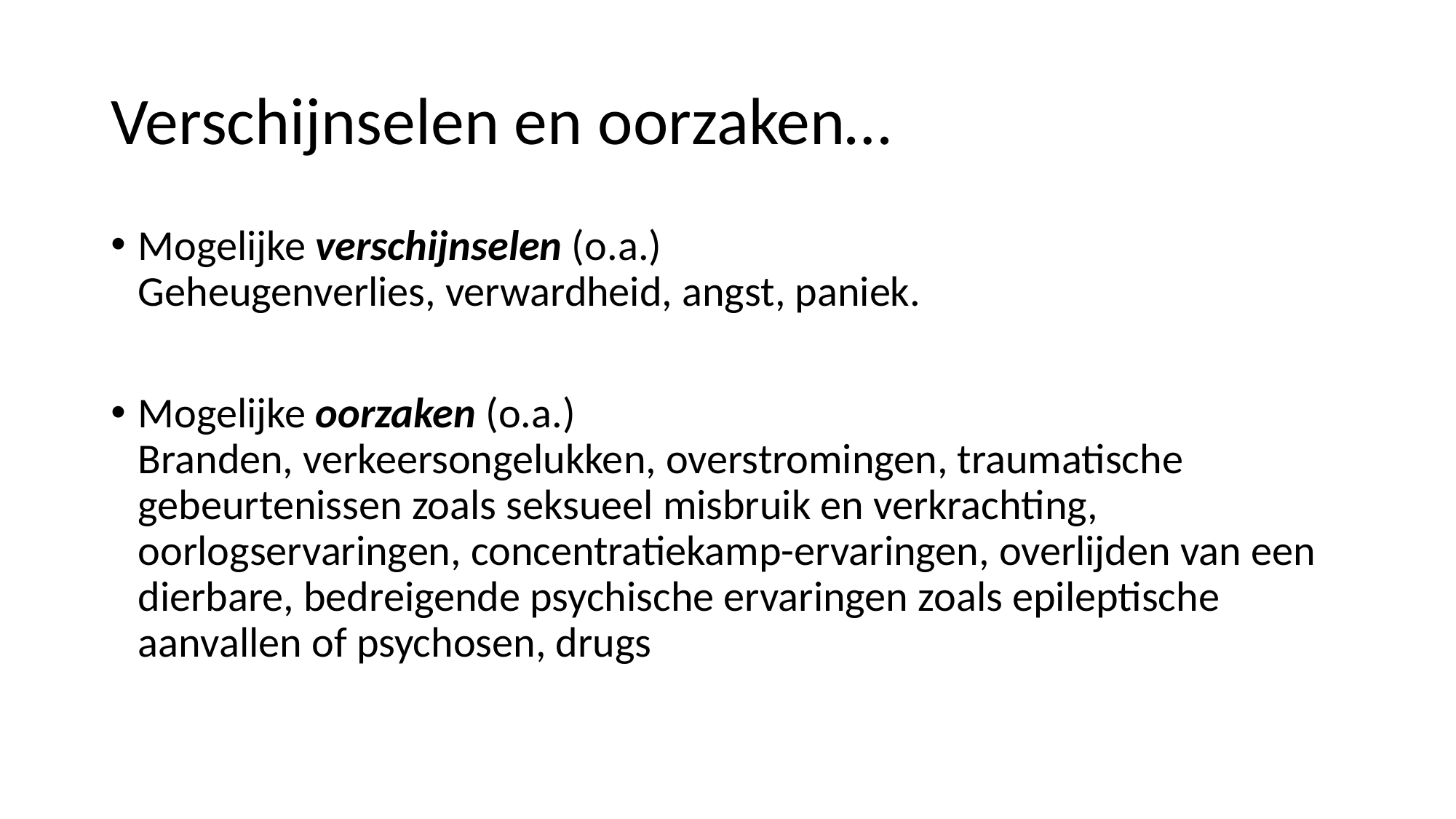

# Verschijnselen en oorzaken…
Mogelijke verschijnselen (o.a.)
Geheugenverlies, verwardheid, angst, paniek.

Mogelijke oorzaken (o.a.)
Branden, verkeersongelukken, overstromingen, traumatische gebeurtenissen zoals seksueel misbruik en verkrachting, oorlogservaringen, concentratiekamp-ervaringen, overlijden van een dierbare, bedreigende psychische ervaringen zoals epileptische aanvallen of psychosen, drugs